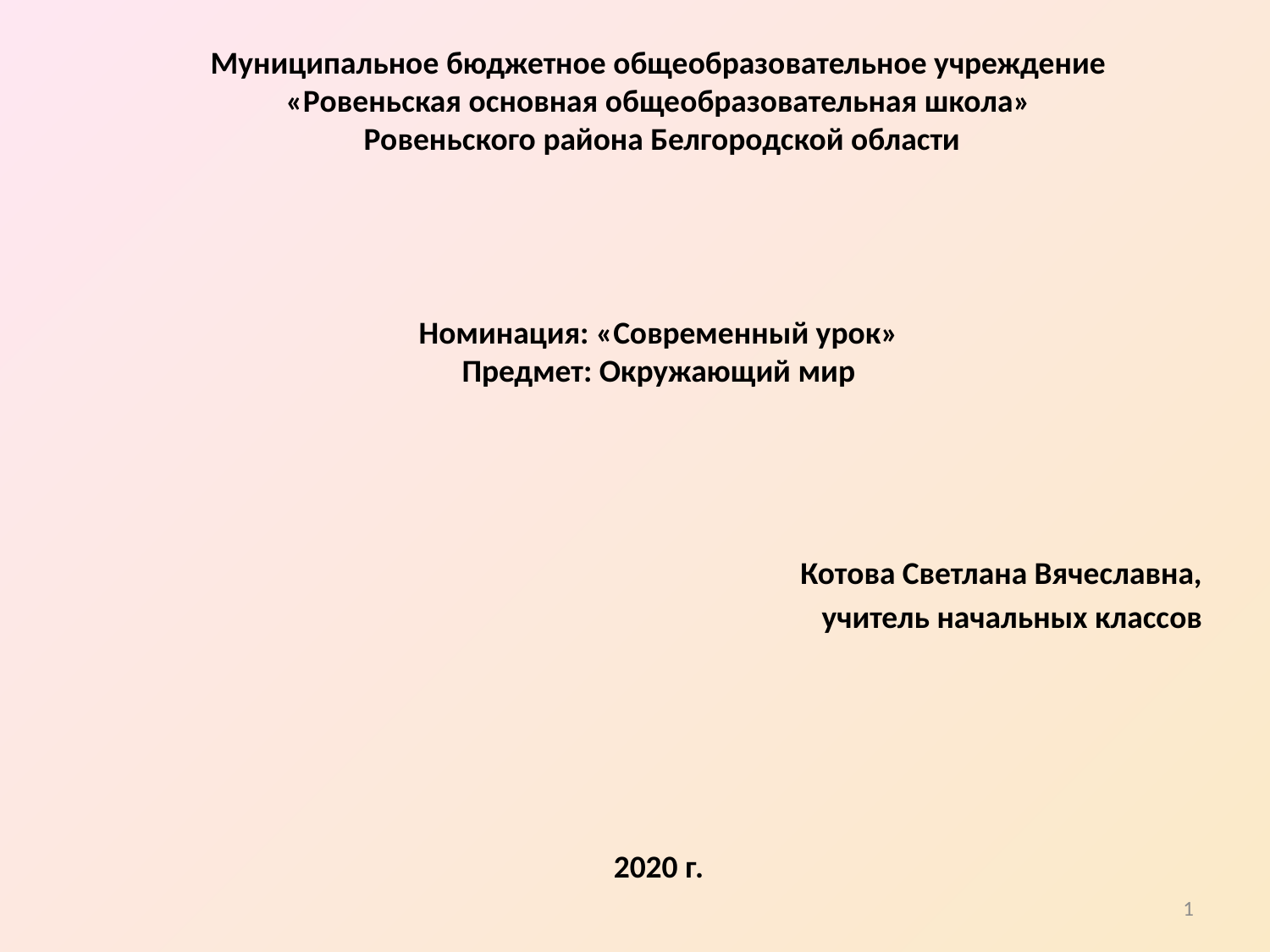

Муниципальное бюджетное общеобразовательное учреждение «Ровеньская основная общеобразовательная школа»
 Ровеньского района Белгородской области
Номинация: «Современный урок»
Предмет: Окружающий мир
Котова Светлана Вячеславна,
учитель начальных классов
2020 г.
1